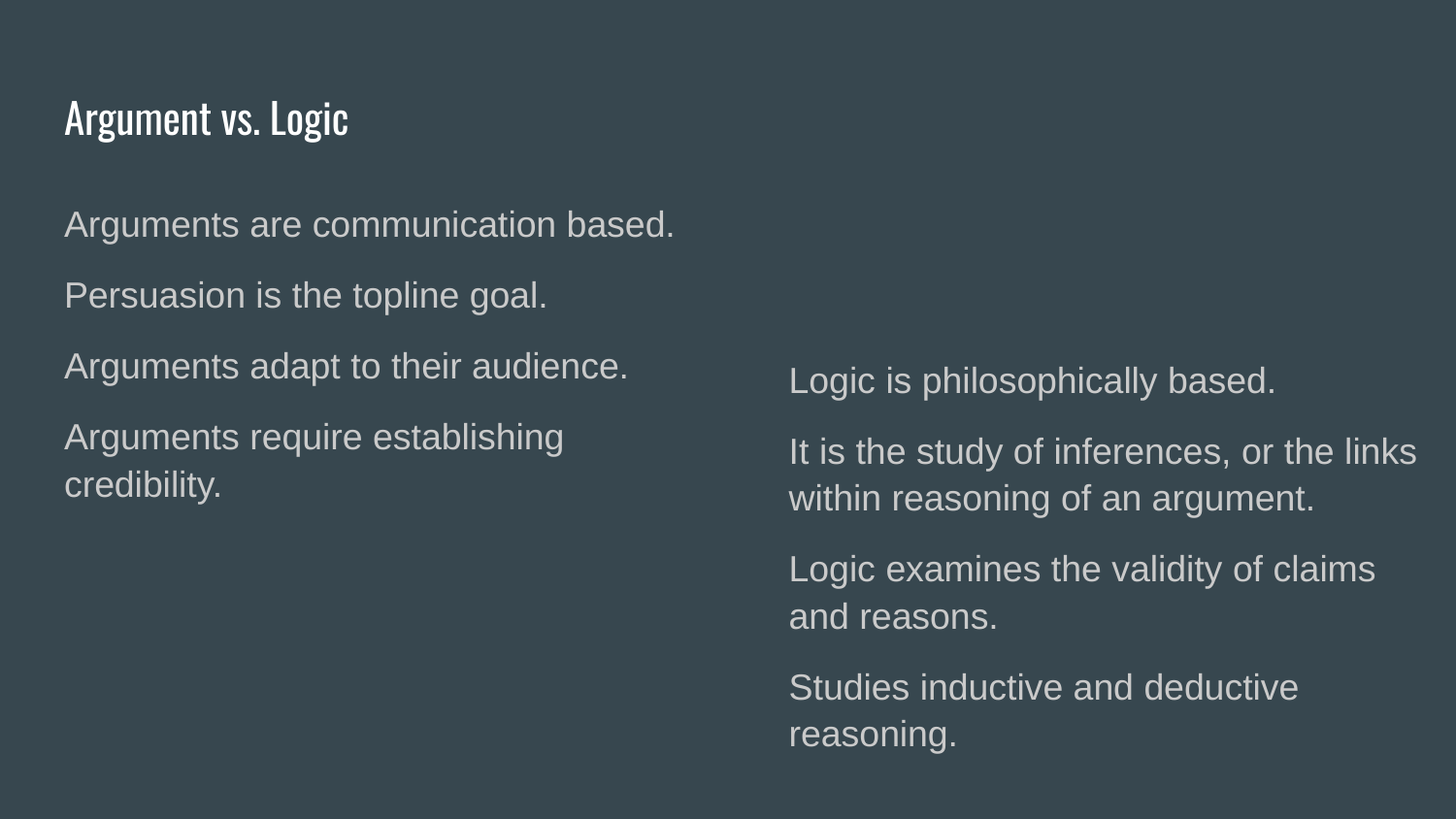

# Argument vs. Logic
Arguments are communication based.
Persuasion is the topline goal.
Arguments adapt to their audience.
Arguments require establishing credibility.
Logic is philosophically based.
It is the study of inferences, or the links within reasoning of an argument.
Logic examines the validity of claims and reasons.
Studies inductive and deductive reasoning.